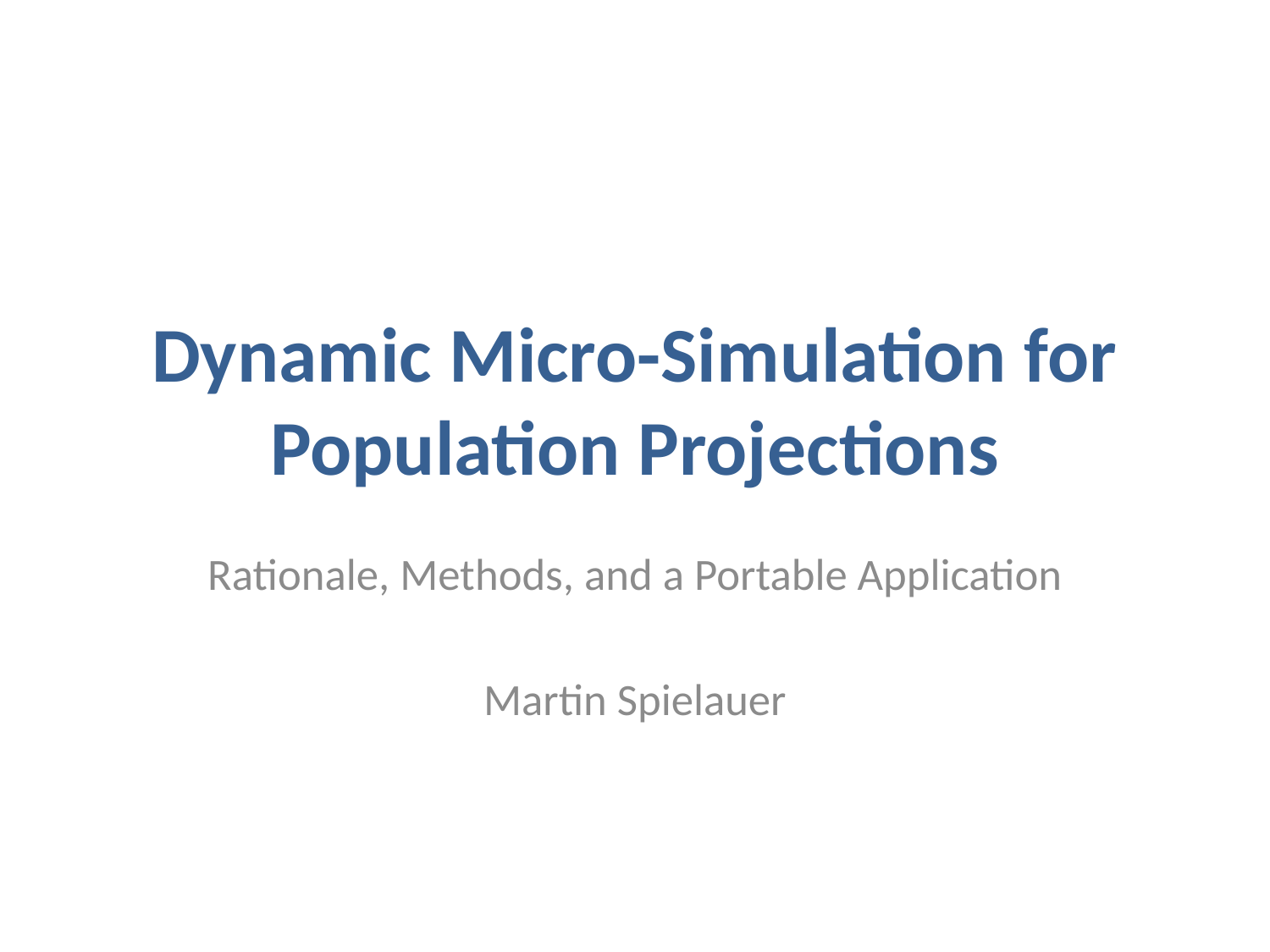

# Dynamic Micro-Simulation for Population Projections
Rationale, Methods, and a Portable Application

Martin Spielauer